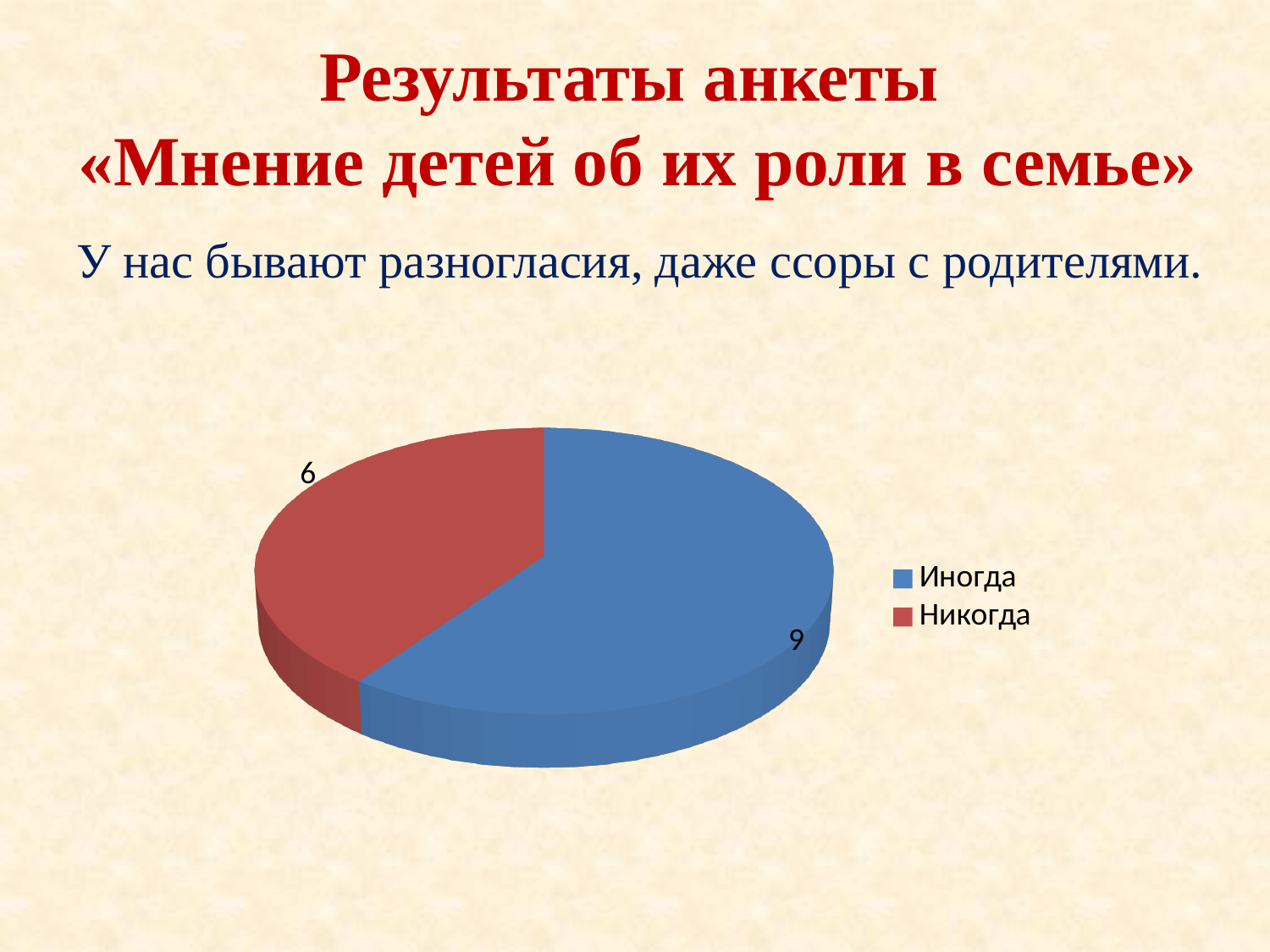

# Результаты анкеты «Мнение детей об их роли в семье»
У нас бывают разногласия, даже ссоры с родителями.

[unsupported chart]